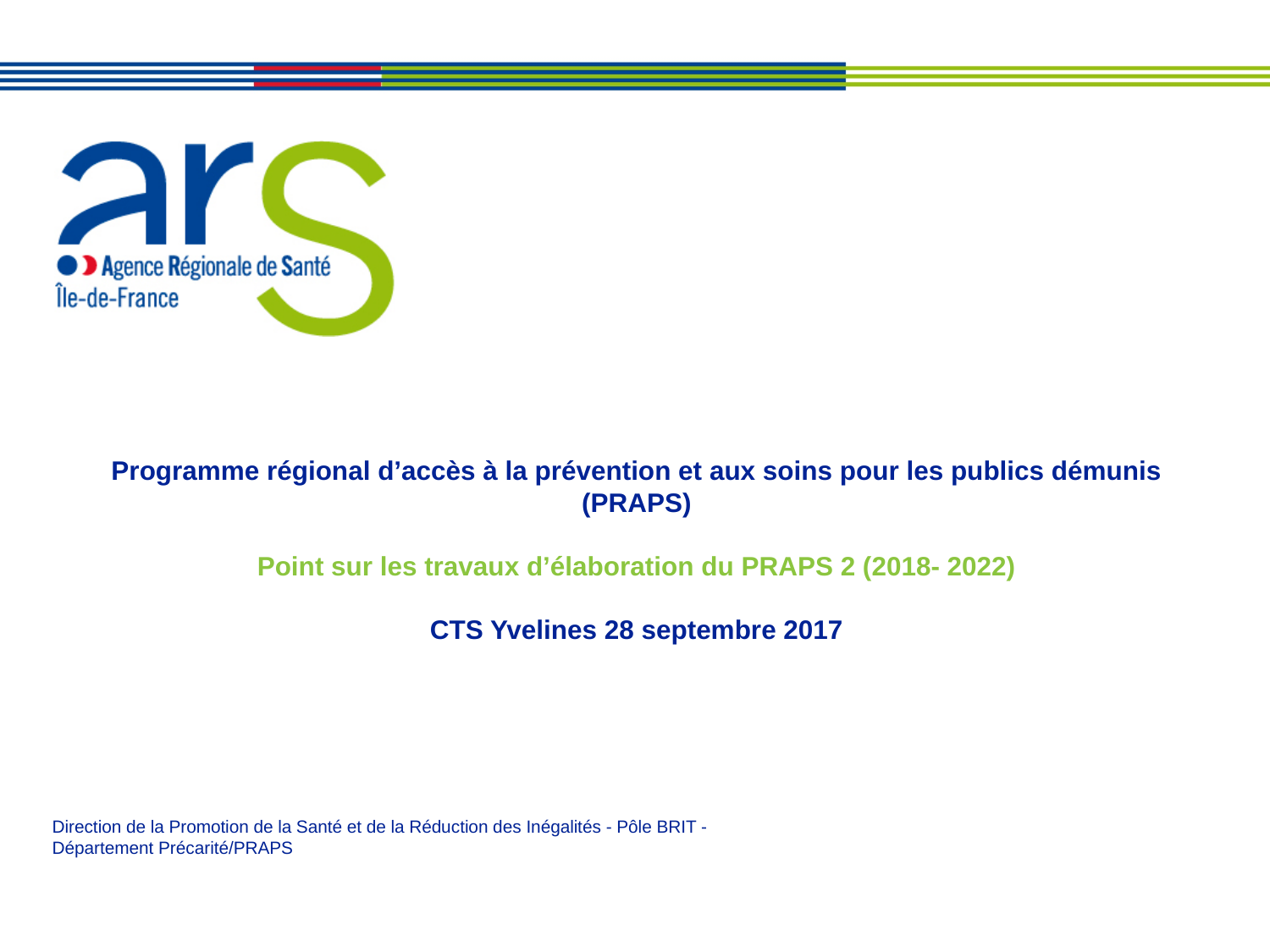

# Programme régional d’accès à la prévention et aux soins pour les publics démunis (PRAPS) Point sur les travaux d’élaboration du PRAPS 2 (2018- 2022) CTS Yvelines 28 septembre 2017
Direction de la Promotion de la Santé et de la Réduction des Inégalités - Pôle BRIT - Département Précarité/PRAPS